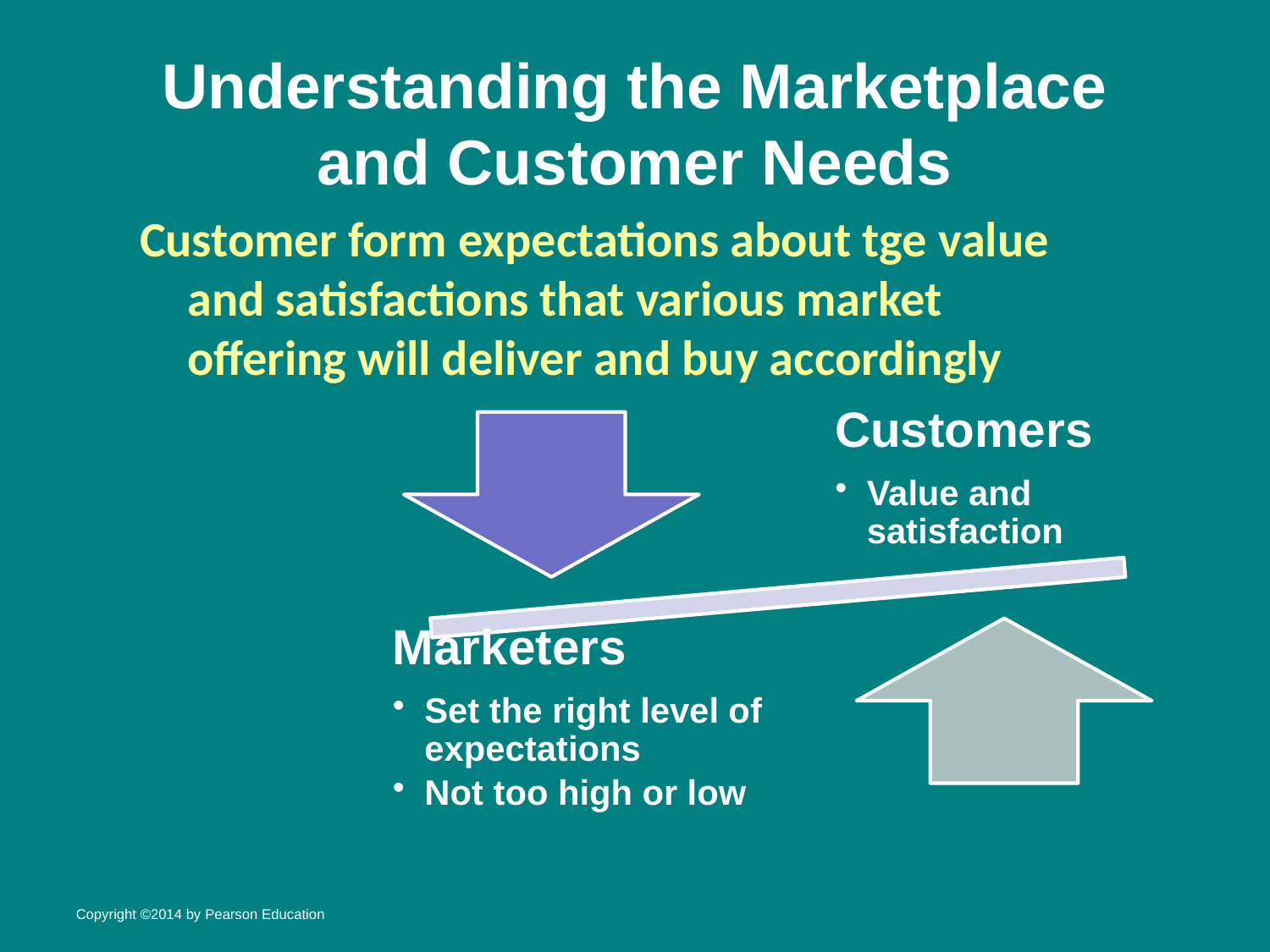

# Understanding the Marketplace and Customer Needs
Customer form expectations about tge value and satisfactions that various market offering will deliver and buy accordingly

Customers
Value and satisfaction
Marketers
Set the right level of expectations
Not too high or low
Copyright ©2014 by Pearson Education